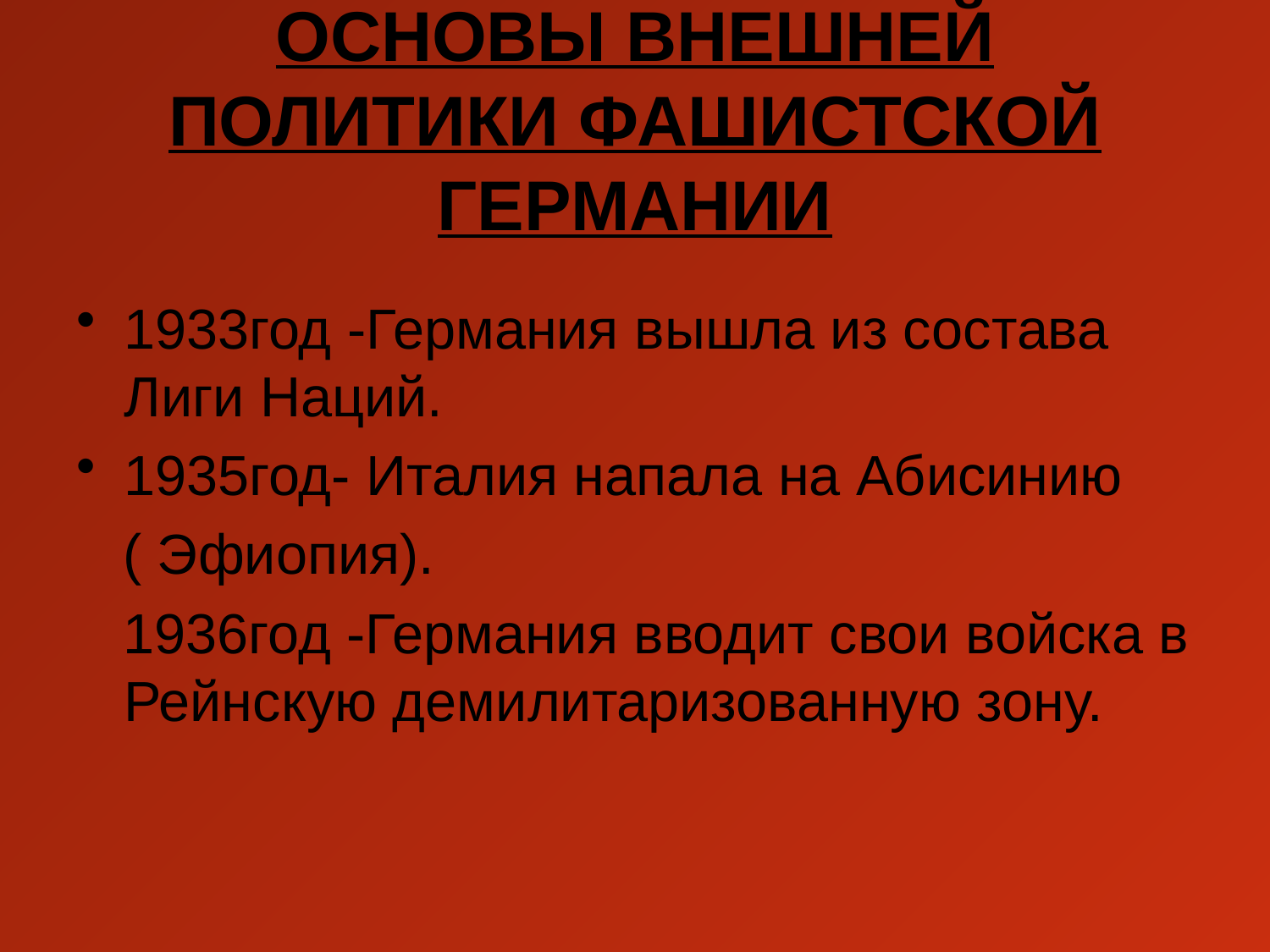

# ОСНОВЫ ВНЕШНЕЙ ПОЛИТИКИ ФАШИСТСКОЙ ГЕРМАНИИ
1933год -Германия вышла из состава Лиги Наций.
1935год- Италия напала на Абисинию
   ( Эфиопия).
   1936год -Германия вводит свои войска в Рейнскую демилитаризованную зону.